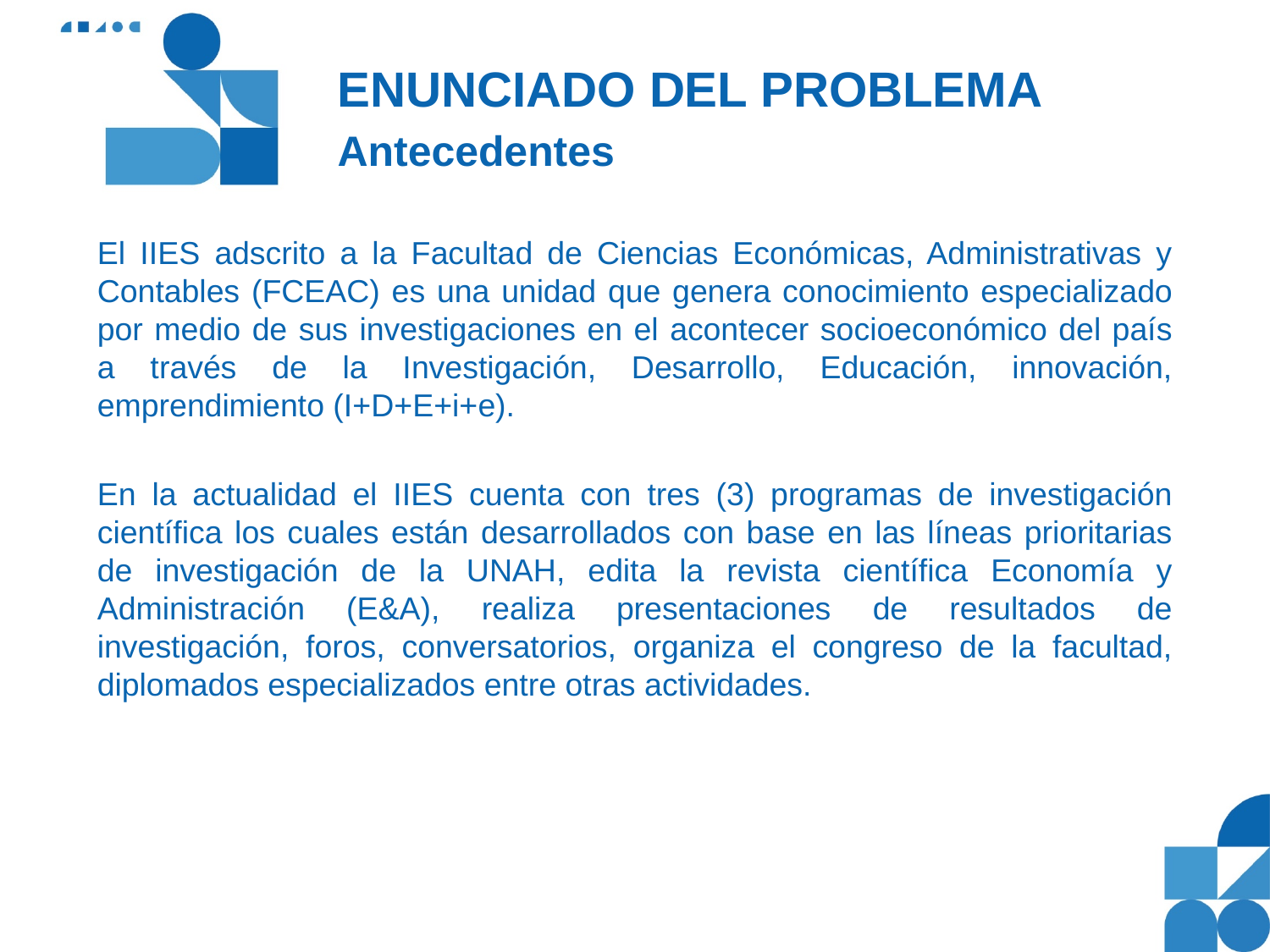

# ENUNCIADO DEL PROBLEMA Antecedentes
El IIES adscrito a la Facultad de Ciencias Económicas, Administrativas y Contables (FCEAC) es una unidad que genera conocimiento especializado por medio de sus investigaciones en el acontecer socioeconómico del país a través de la Investigación, Desarrollo, Educación, innovación, emprendimiento (I+D+E+i+e).

En la actualidad el IIES cuenta con tres (3) programas de investigación científica los cuales están desarrollados con base en las líneas prioritarias de investigación de la UNAH, edita la revista científica Economía y Administración (E&A), realiza presentaciones de resultados de investigación, foros, conversatorios, organiza el congreso de la facultad, diplomados especializados entre otras actividades.